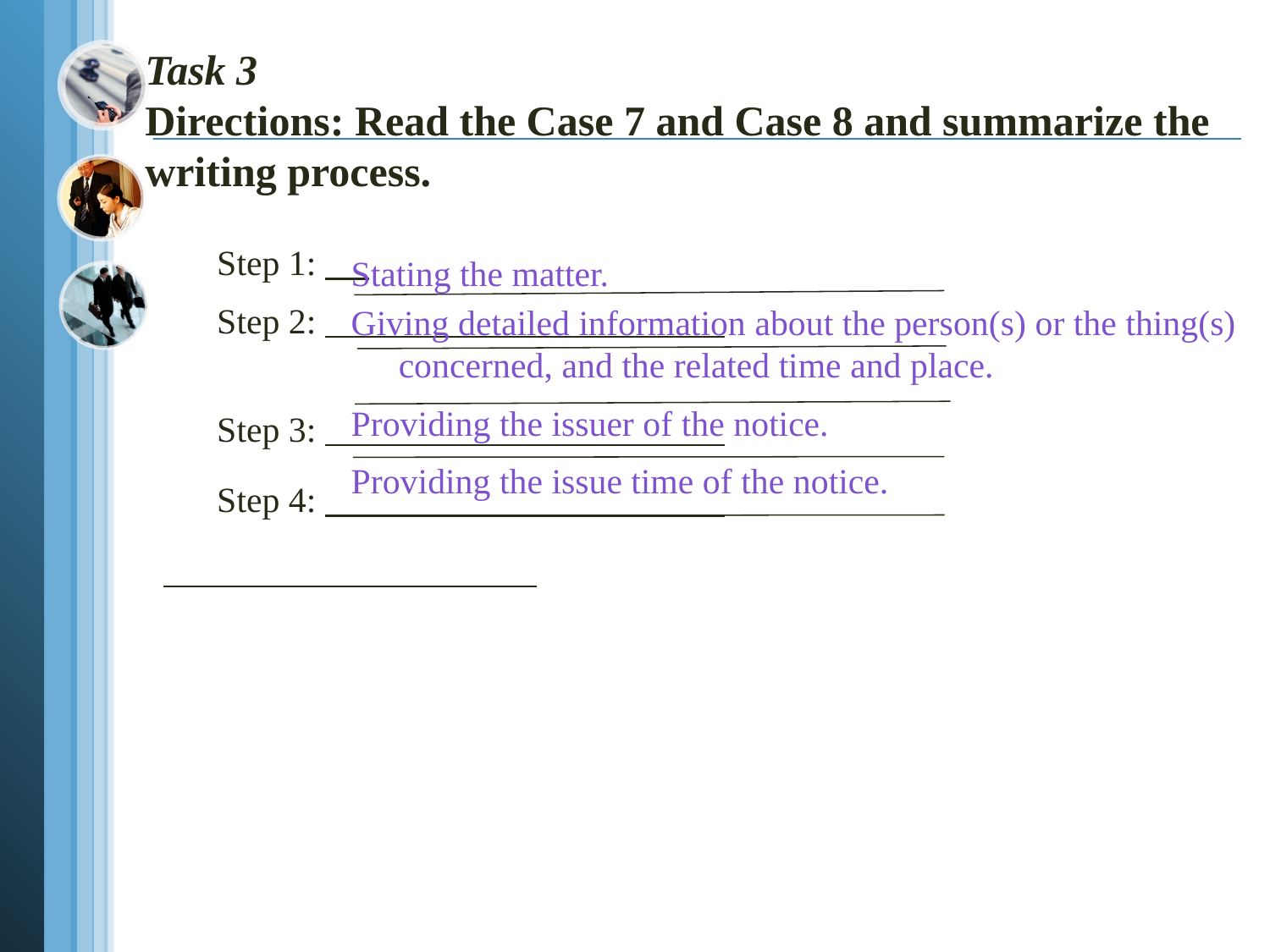

# Task 3 Directions: Read the Case 7 and Case 8 and summarize the writing process.

      Step 1:
      Step 2:
      Step 3:
      Step 4:

Stating the matter.
Giving detailed information about the person(s) or the thing(s) concerned, and the related time and place.
Providing the issuer of the notice.
Providing the issue time of the notice.